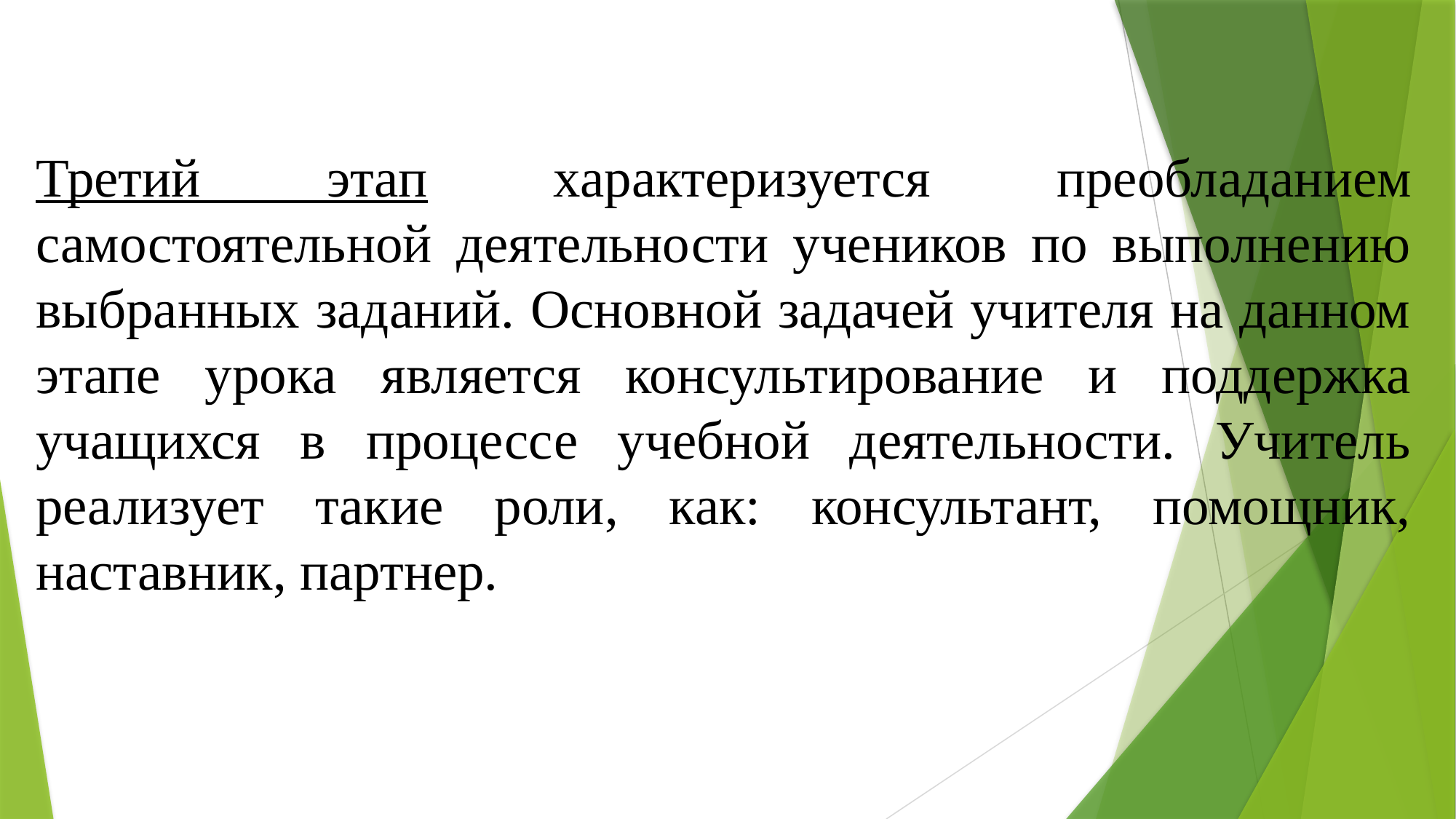

Третий этап характеризуется преобладанием самостоятельной деятельности учеников по выполнению выбранных заданий. Основной задачей учителя на данном этапе урока является консультирование и поддержка учащихся в процессе учебной деятельности. Учитель реализует такие роли, как: консультант, помощник, наставник, партнер.